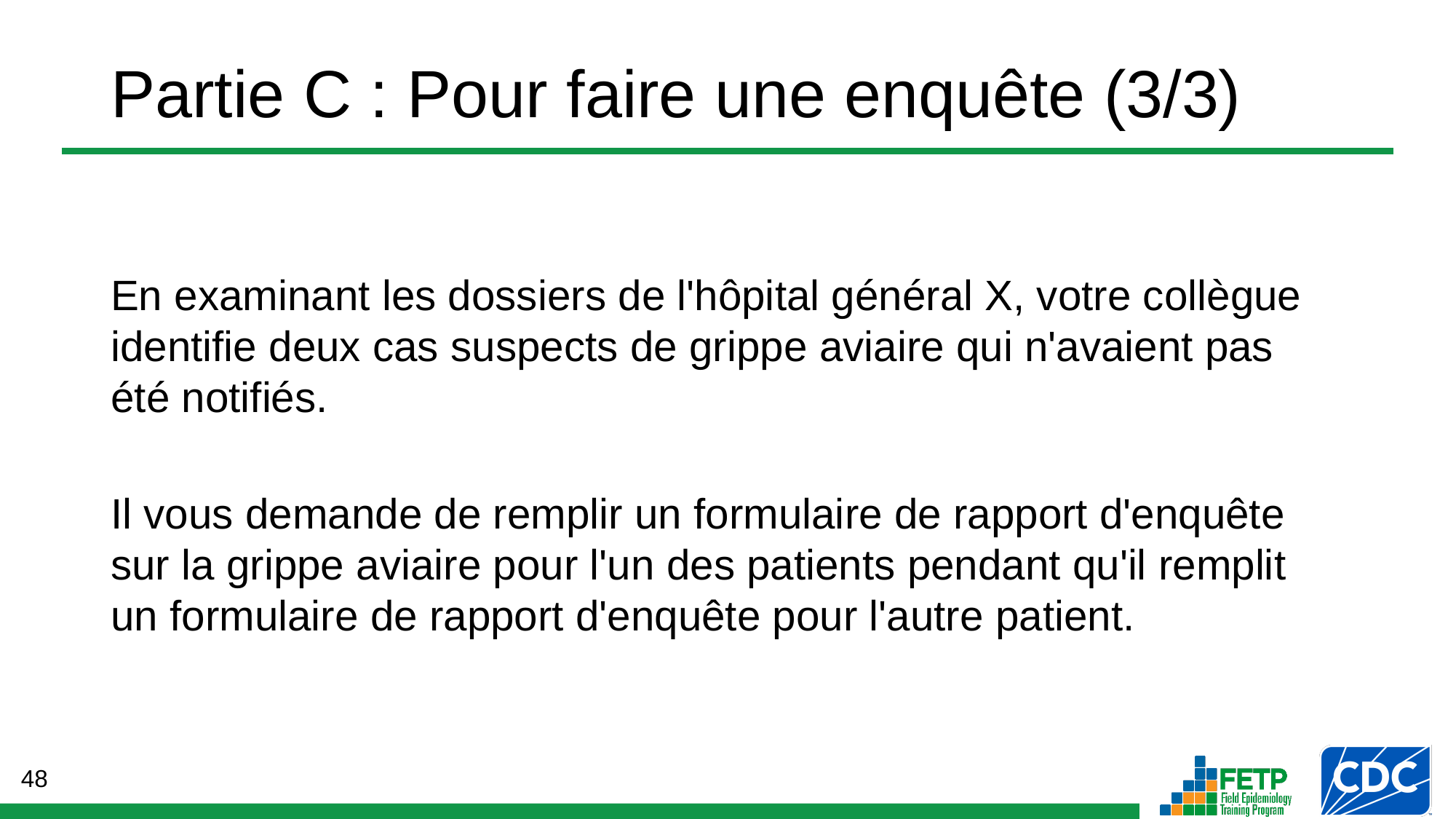

# Partie C : Pour faire une enquête (3/3)
En examinant les dossiers de l'hôpital général X, votre collègue identifie deux cas suspects de grippe aviaire qui n'avaient pas été notifiés.

Il vous demande de remplir un formulaire de rapport d'enquête sur la grippe aviaire pour l'un des patients pendant qu'il remplit un formulaire de rapport d'enquête pour l'autre patient.